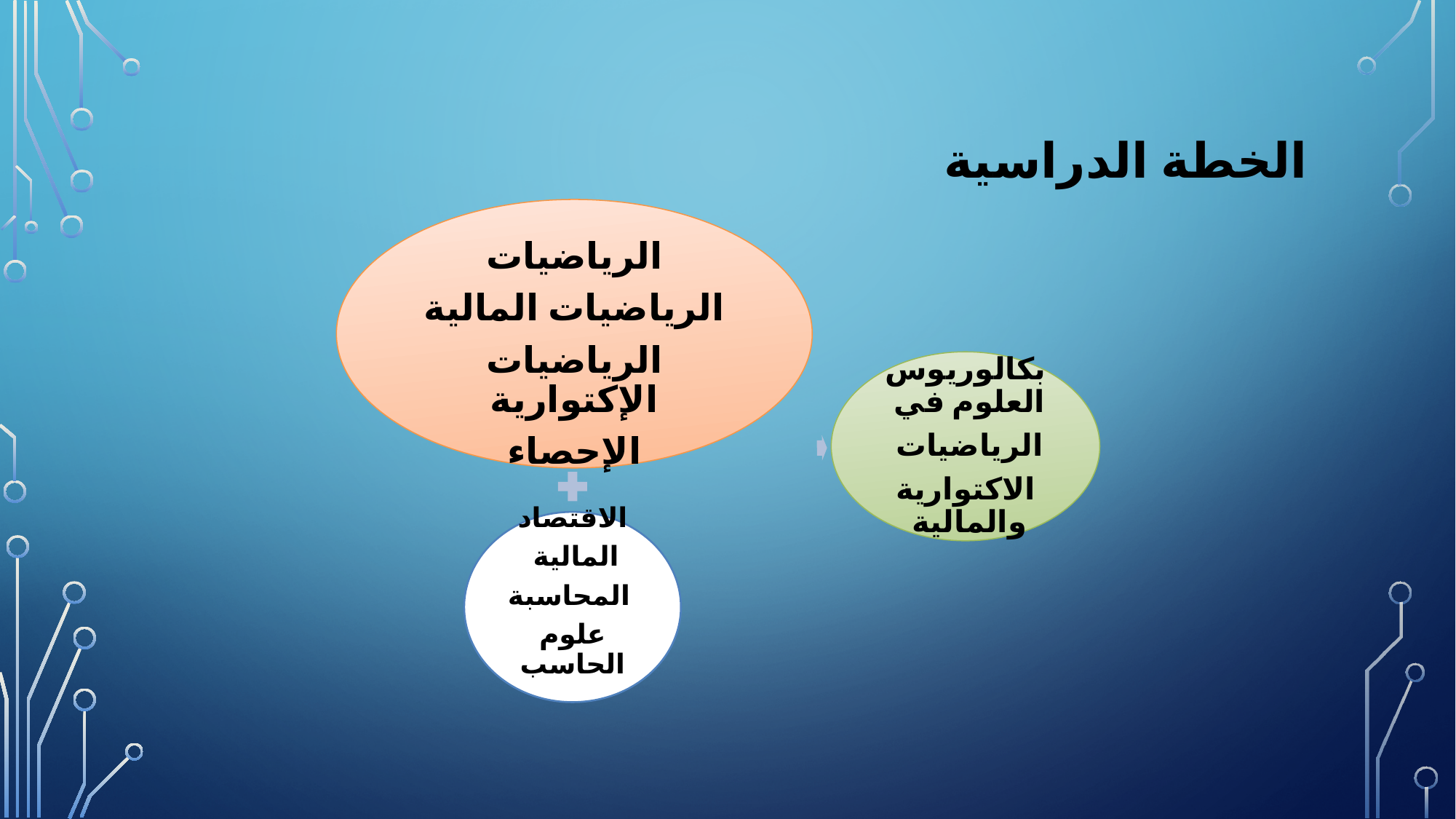

# الخطة الدراسية

الرياضيات
الرياضيات المالية
الرياضيات الإكتوارية
الإحصاء

الاقتصاد
المالية
 المحاسبة
علوم الحاسب

بكالوريوس العلوم في
الرياضيات
الاكتوارية والمالية